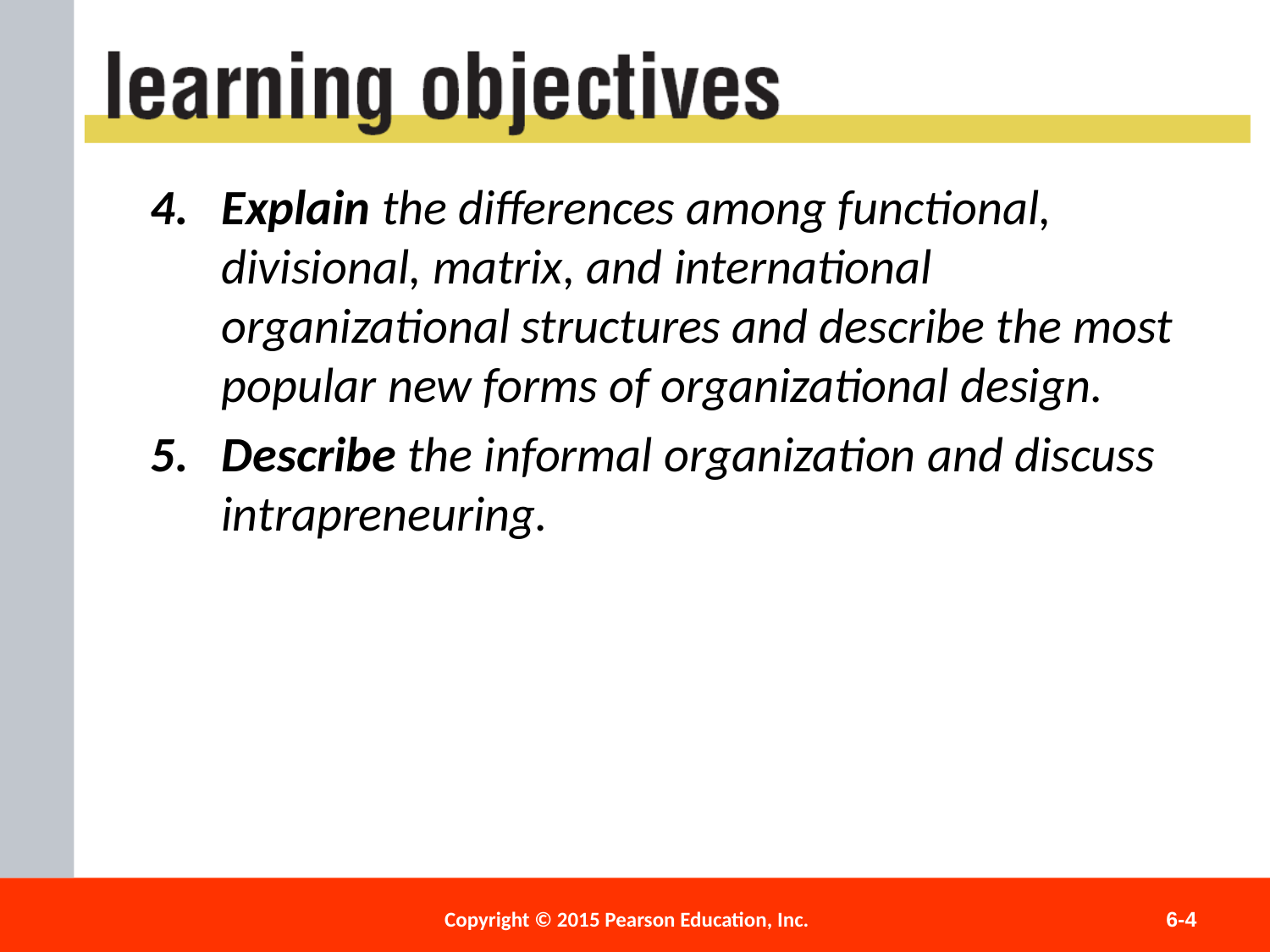

Explain the differences among functional, divisional, matrix, and international organizational structures and describe the most popular new forms of organizational design.
Describe the informal organization and discuss intrapreneuring.